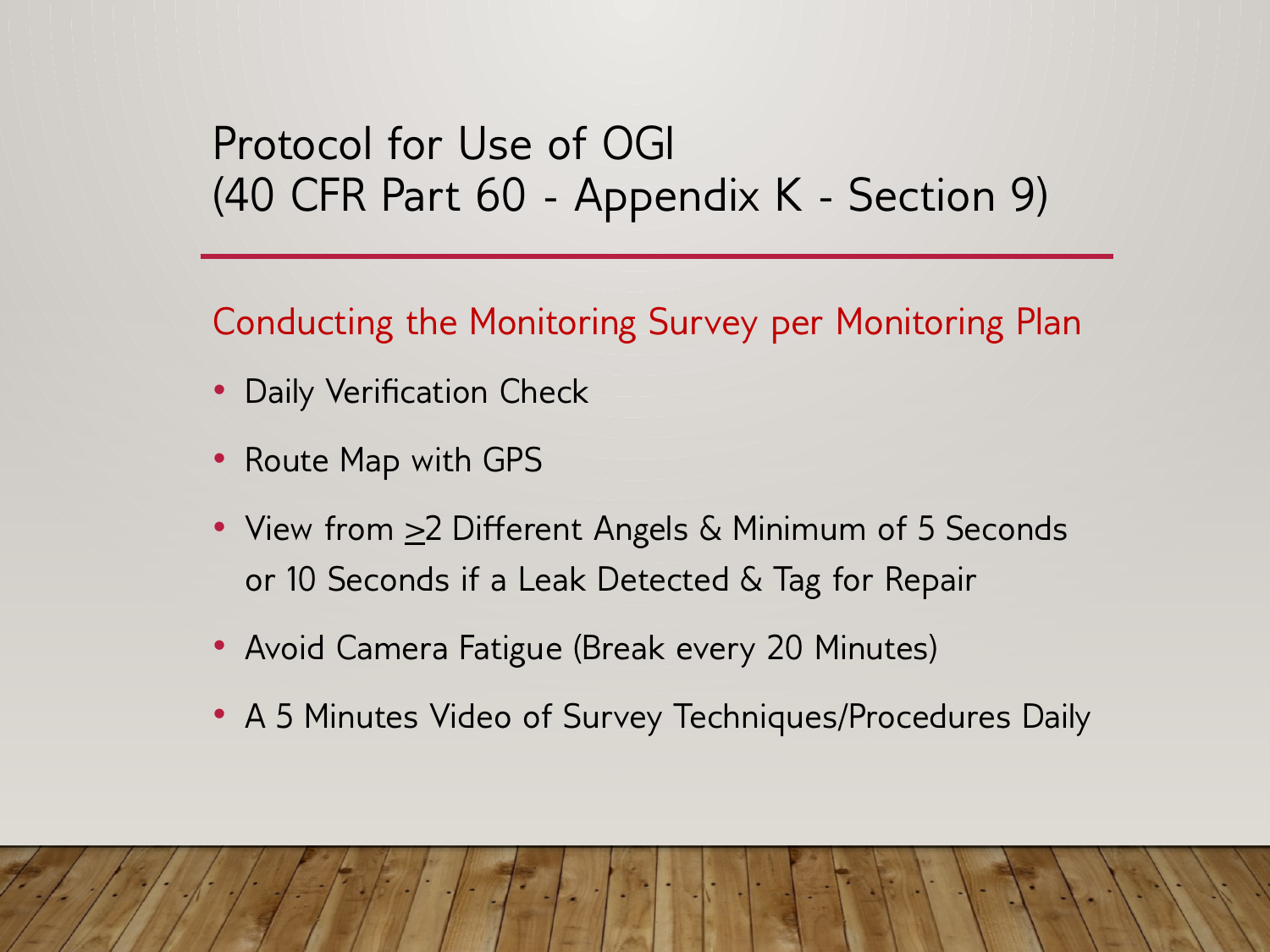

# Protocol for Use of OGI (40 CFR Part 60 - Appendix K - Section 9)
Conducting the Monitoring Survey per Monitoring Plan
Daily Verification Check
Route Map with GPS
View from >2 Different Angels & Minimum of 5 Seconds or 10 Seconds if a Leak Detected & Tag for Repair
Avoid Camera Fatigue (Break every 20 Minutes)
A 5 Minutes Video of Survey Techniques/Procedures Daily